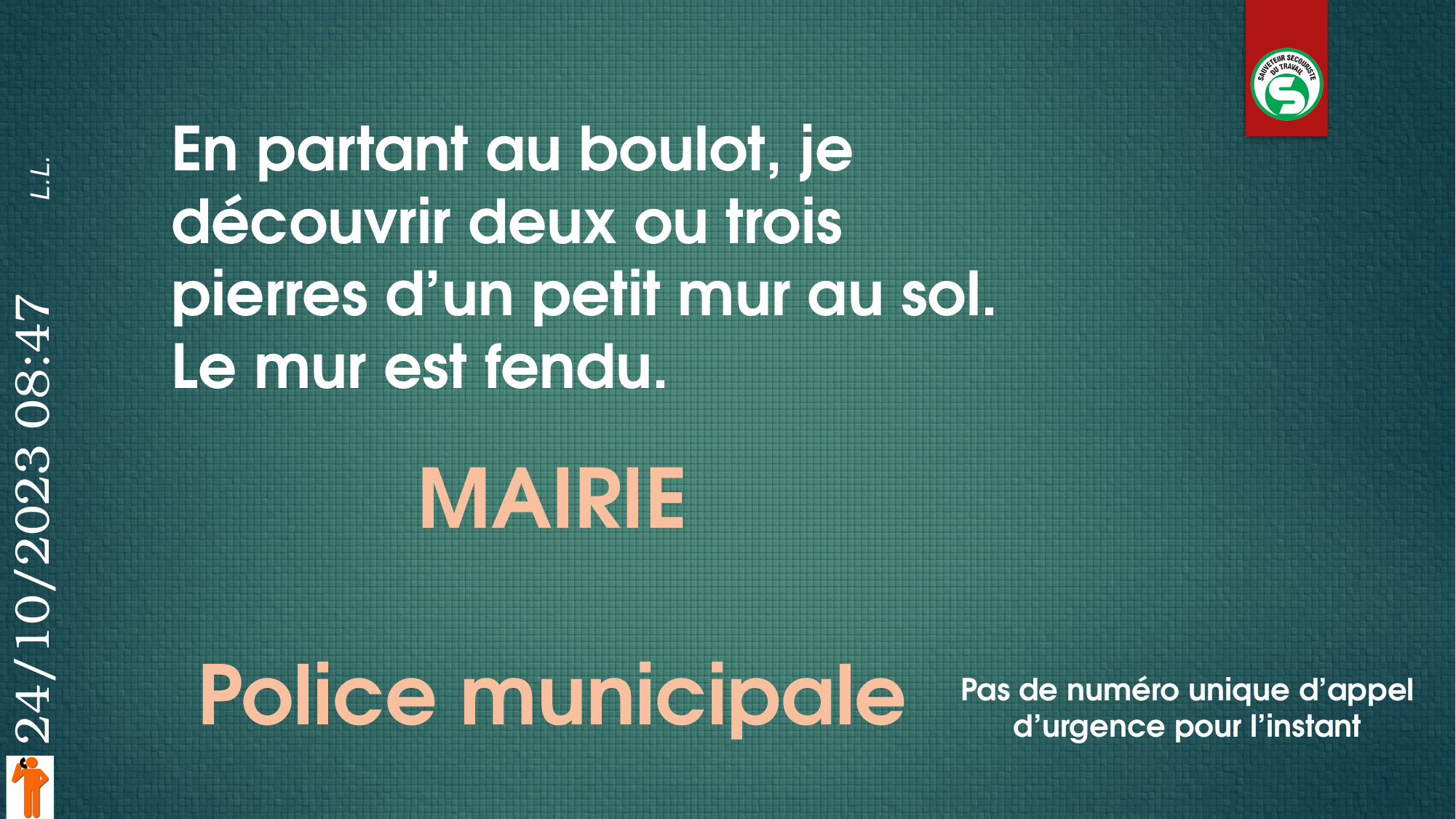

En partant au boulot, je découvrir deux ou trois pierres d’un petit mur au sol. Le mur est fendu.
MAIRIE

Police municipale
Pas de numéro unique d’appel d’urgence pour l’instant